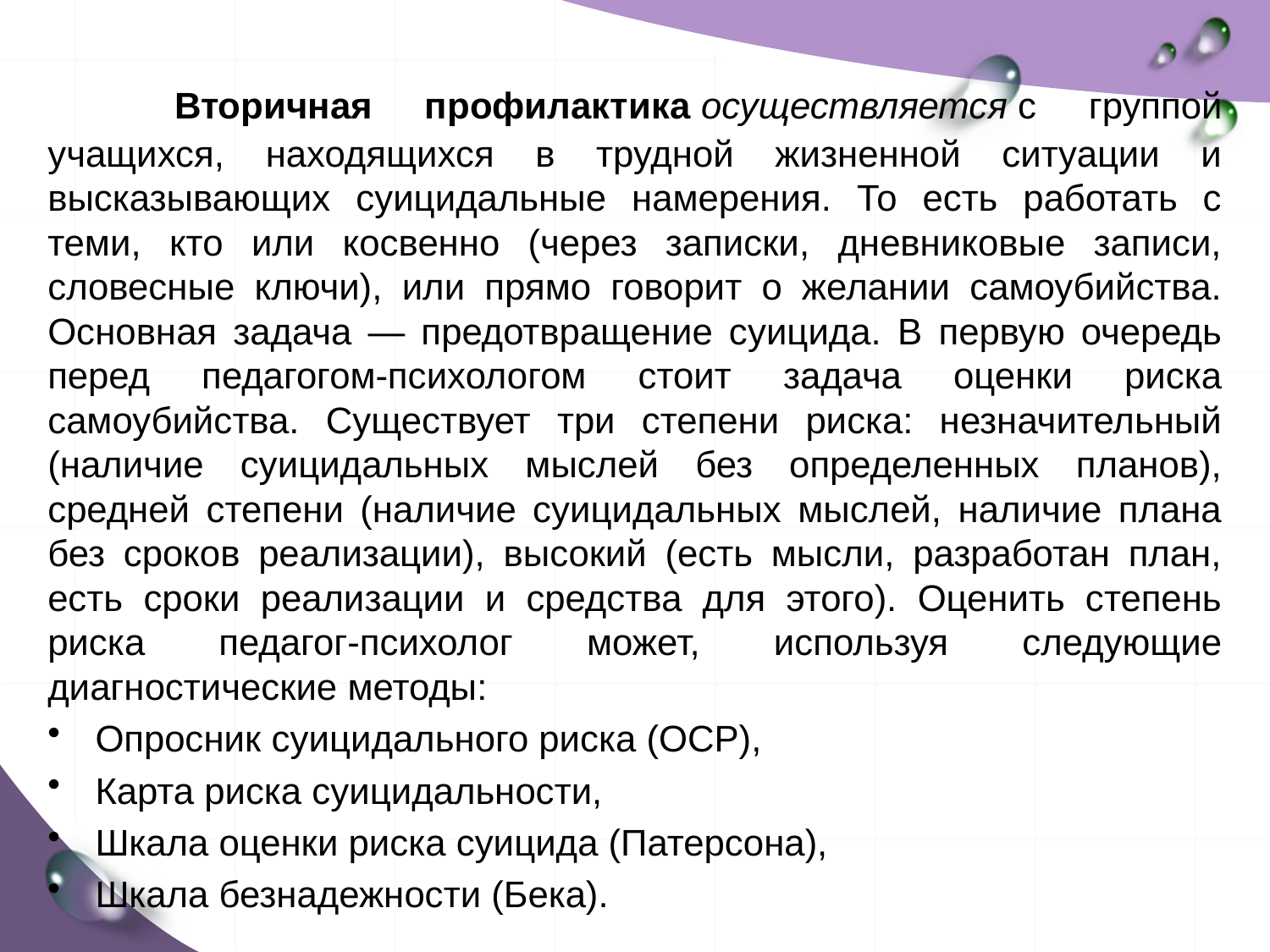

Вторичная профилактика осуществляется с группой учащихся, находящихся в трудной жизненной ситуации и высказывающих суицидальные намерения. То есть работать с теми, кто или косвенно (через записки, дневниковые записи, словесные ключи), или прямо говорит о желании самоубийства. Основная задача — предотвращение суицида. В первую очередь перед педагогом-психологом стоит задача оценки риска самоубийства. Существует три степени риска: незначительный (наличие суицидальных мыслей без определенных планов), средней степени (наличие суицидальных мыслей, наличие плана без сроков реализации), высокий (есть мысли, разработан план, есть сроки реализации и средства для этого). Оценить степень риска педагог-психолог может, используя следующие диагностические методы:
Опросник суицидального риска (ОСР),
Карта риска суицидальности,
Шкала оценки риска суицида (Патерсона),
Шкала безнадежности (Бека).